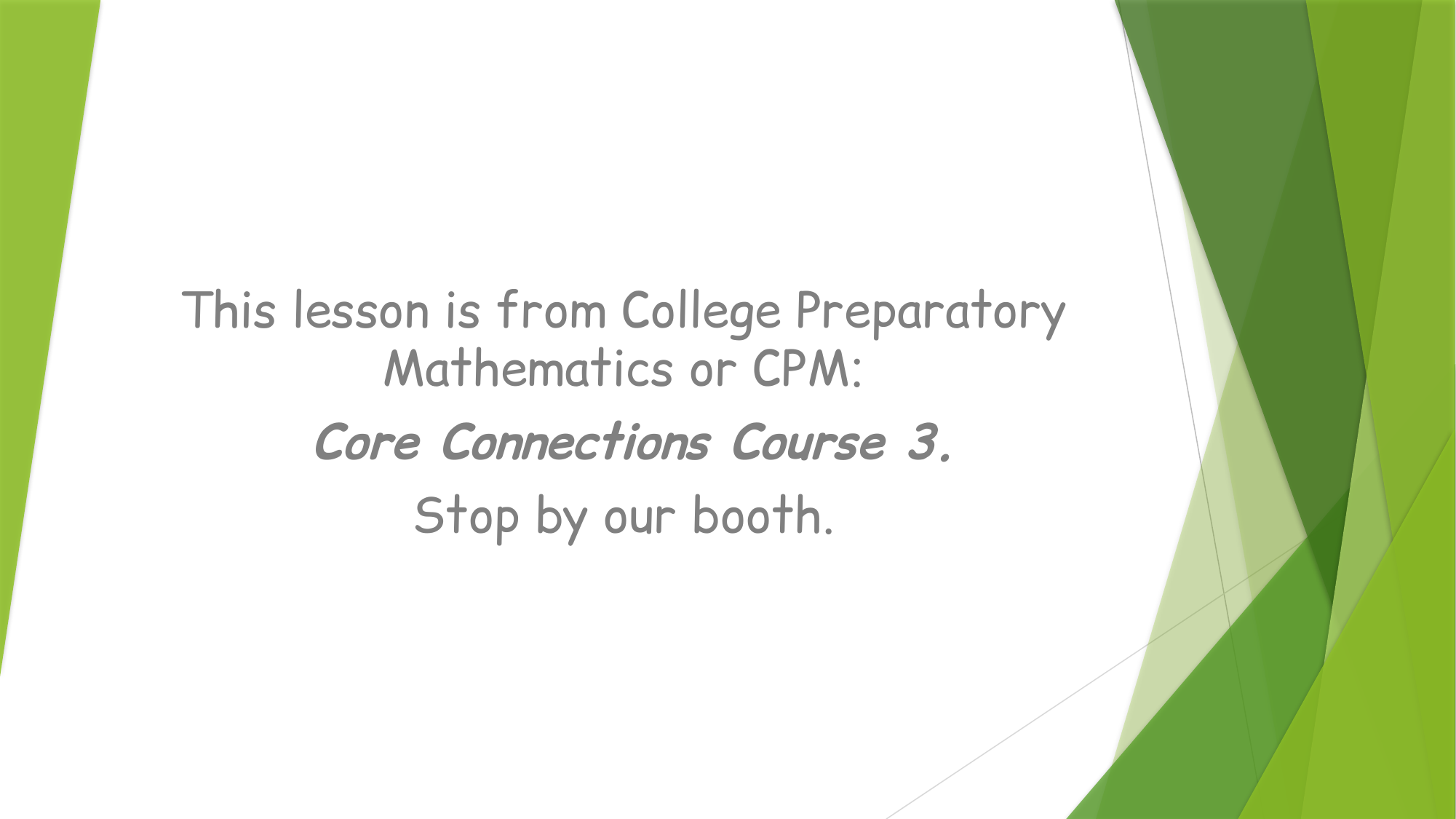

#
This lesson is from College Preparatory Mathematics or CPM:
 Core Connections Course 3.
Stop by our booth.